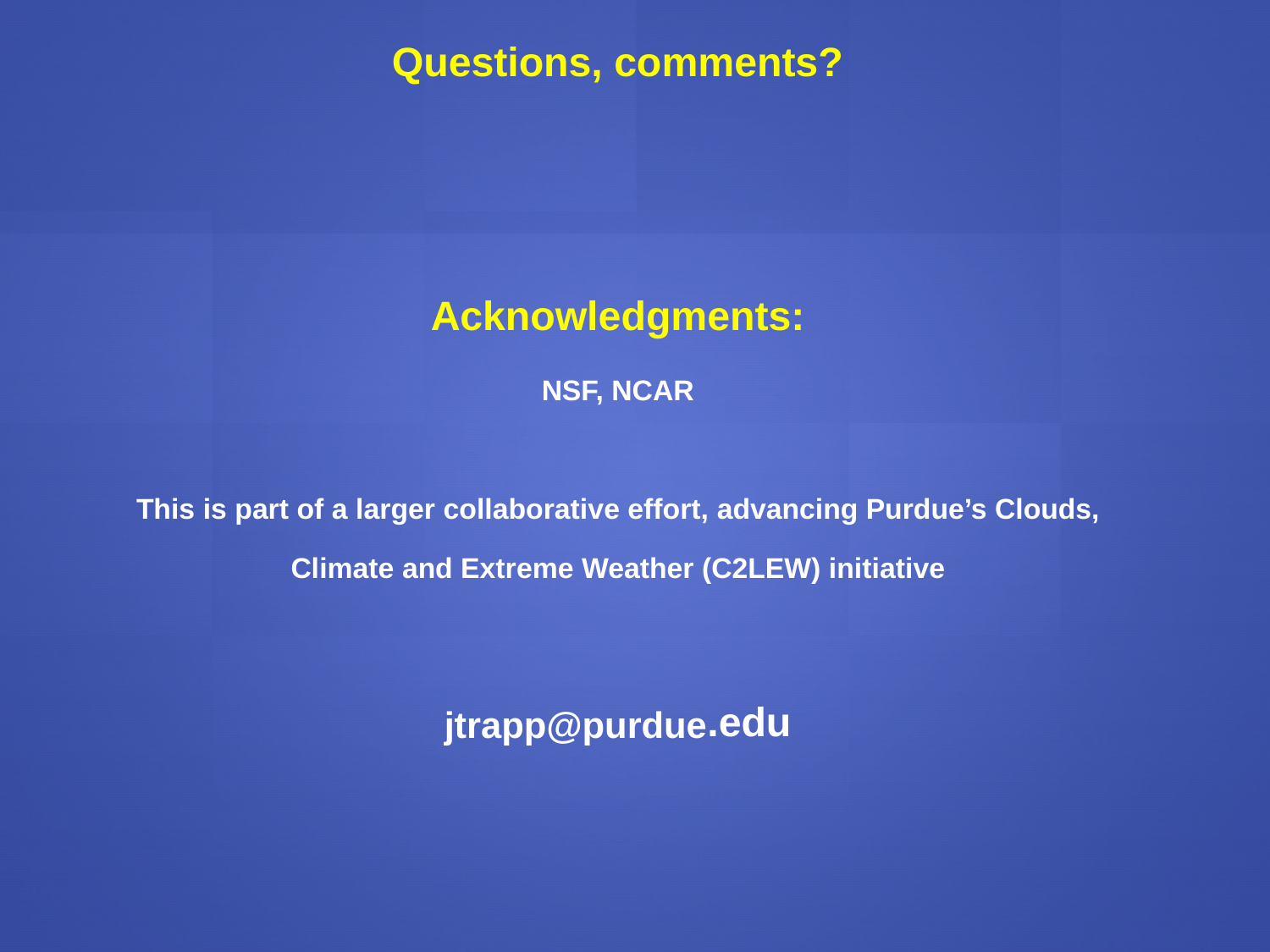

Questions, comments?

Acknowledgments:
NSF, NCAR

This is part of a larger collaborative effort, advancing Purdue’s Clouds, Climate and Extreme Weather (C2LEW) initiative
jtrapp@purdue.edu